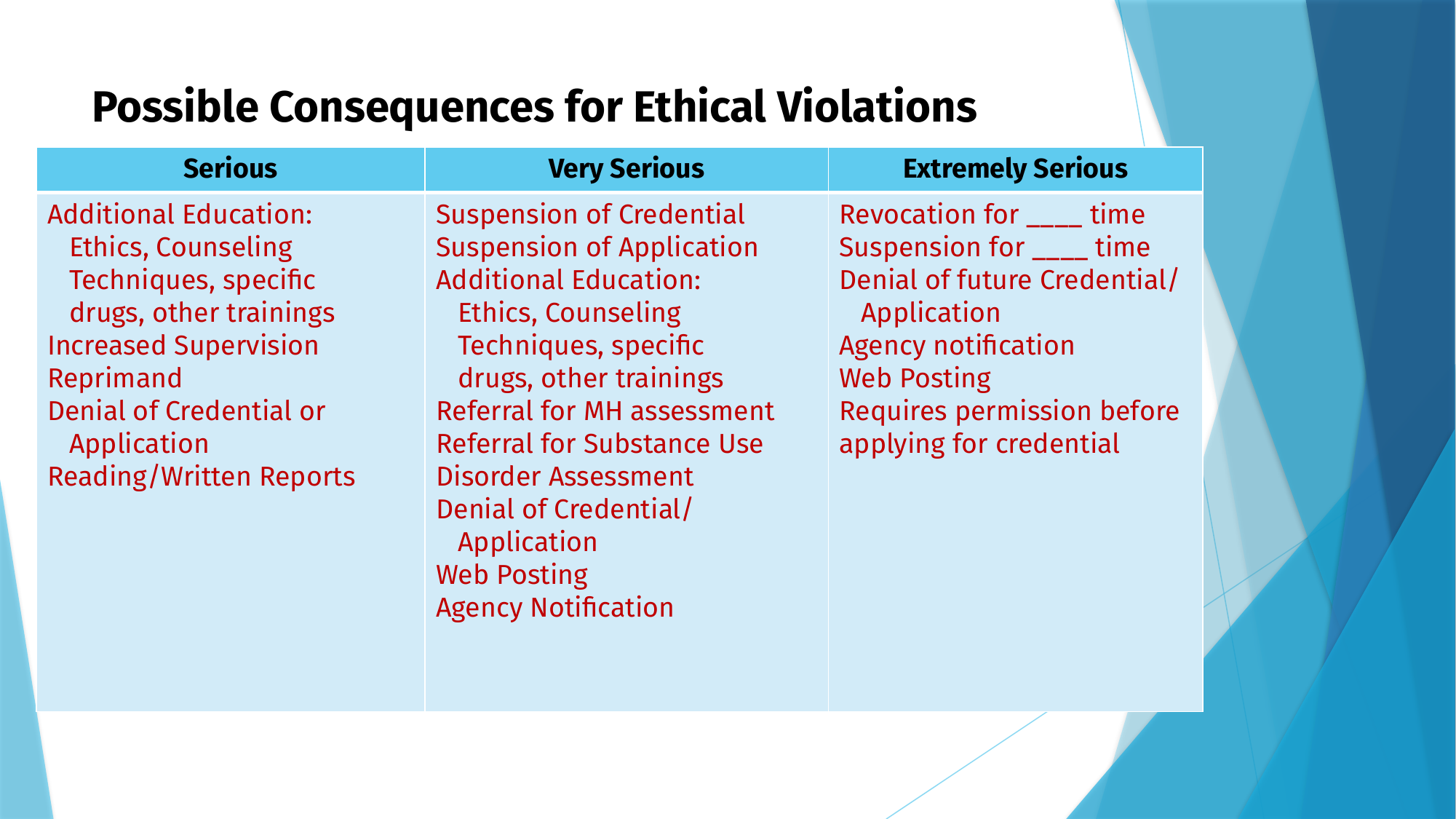

# Possible Consequences for Ethical Violations
| Serious | Very Serious | Extremely Serious |
| --- | --- | --- |
| Additional Education: Ethics, Counseling Techniques, specific drugs, other trainings Increased Supervision Reprimand Denial of Credential or Application Reading/Written Reports | Suspension of Credential Suspension of Application Additional Education: Ethics, Counseling Techniques, specific drugs, other trainings Referral for MH assessment Referral for Substance Use Disorder Assessment Denial of Credential/ Application Web Posting Agency Notification | Revocation for \_\_\_\_ time Suspension for \_\_\_\_ time Denial of future Credential/ Application Agency notification Web Posting Requires permission before applying for credential |